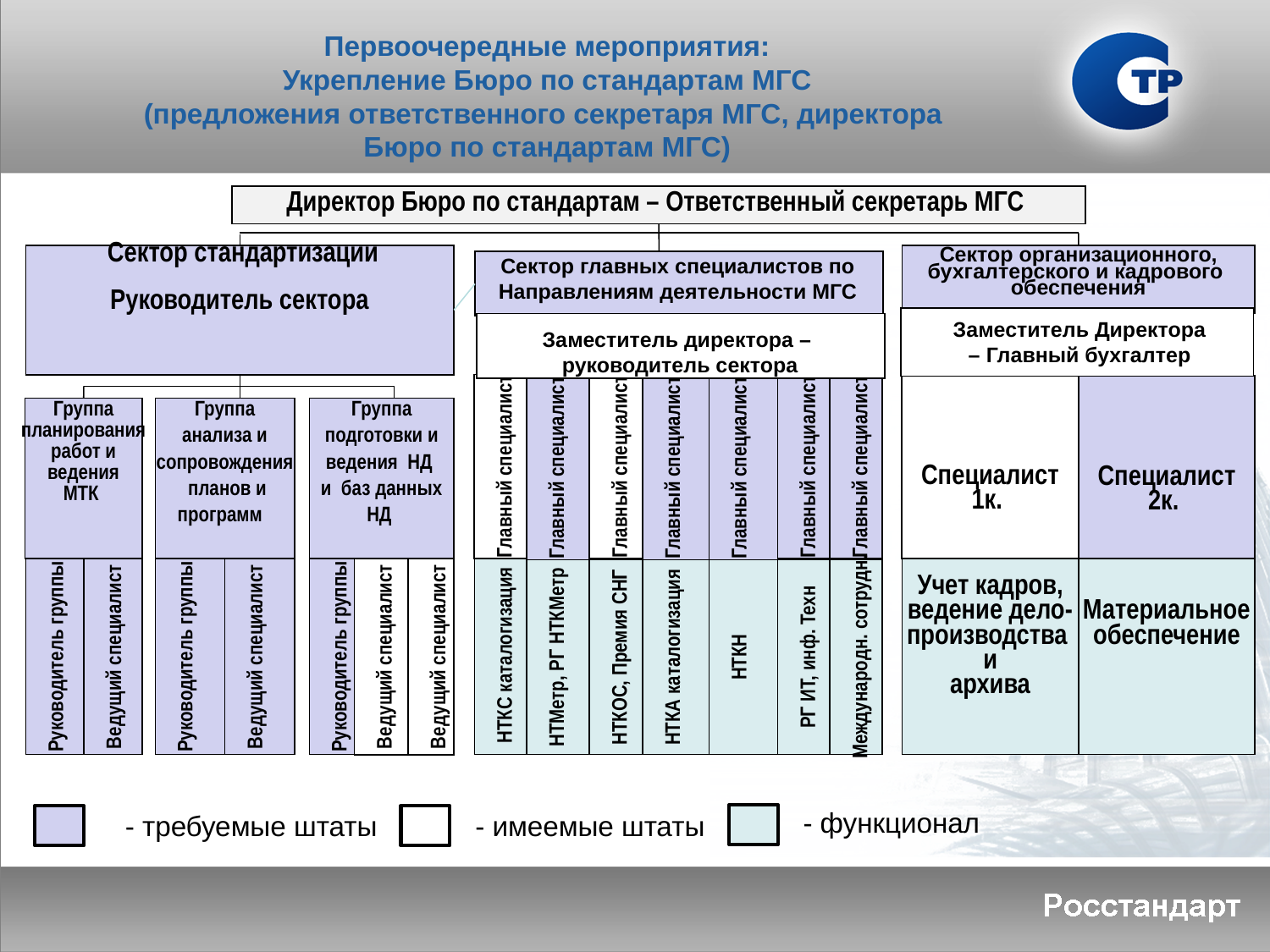

Первоочередные мероприятия:
Укрепление Бюро по стандартам МГС
(предложения ответственного секретаря МГС, директора
Бюро по стандартам МГС)
Директор Бюро по стандартам – Ответственный секретарь МГС

 Сектор стандартизации

Руководитель сектора

 Сектор организационного,
бухгалтерского и кадрового
обеспечения

Сектор главных специалистов по
Направлениям деятельности МГС
Заместитель Директора
 – Главный бухгалтер

Заместитель директора –
руководитель сектора

Специалист
 1к.

Специалист
 2к.
Группа
подготовки и
ведения  НД
и  баз данных
 НД
Группа
анализа и
сопровождения
 планов и
программ
Группа
планирования
работ и
ведения
МТК
Главный специалист
Главный специалист
Главный специалист
Главный специалист
Главный специалист
Главный специалист
Главный специалист

Учет кадров,
ведение дело-
производства
и
архива

Материальное
обеспечение
Руководитель группы
Ведущий специалист
НТКН
НТКА каталогизация
НТМетр, РГ НТКМетр
Ведущий специалист
Руководитель группы
НТКС каталогизация
Ведущий специалист
НТКОС, Премия СНГ
Международн. сотрудн.
РГ ИТ, инф. Техн
Ведущий специалист
Руководитель группы
  - функционал
 - требуемые штаты
 - имеемые штаты